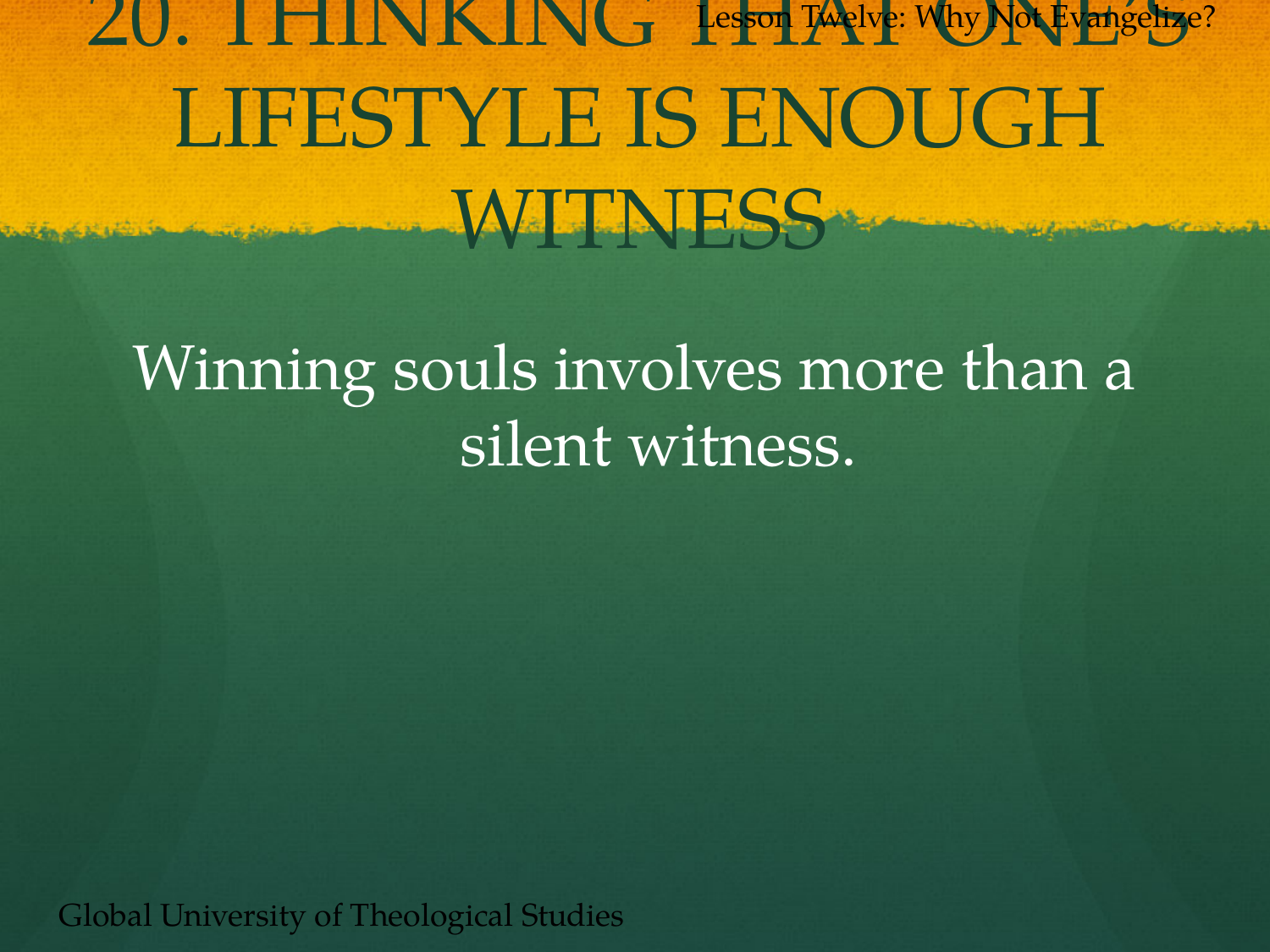

Lesson Twelve: Why Not Evangelize?

# 20. Thinking That One’s Lifestyle Is Enough Witness
Winning souls involves more than a silent witness.
Global University of Theological Studies